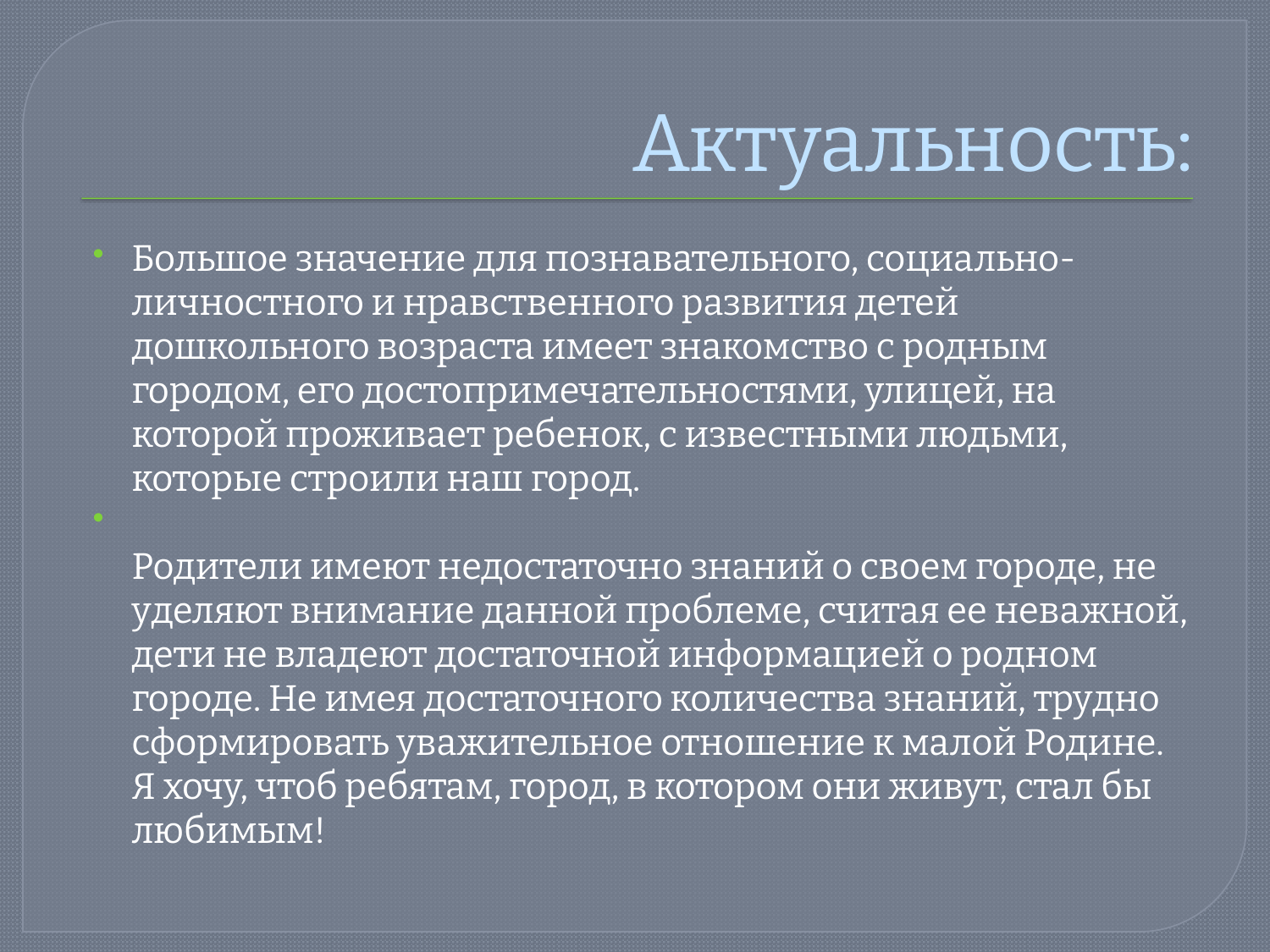

# Актуальность:
Большое значение для познавательного, социально-личностного и нравственного развития детей дошкольного возраста имеет знакомство с родным городом, его достопримечательностями, улицей, на которой проживает ребенок, с известными людьми, которые строили наш город.
Родители имеют недостаточно знаний о своем городе, не уделяют внимание данной проблеме, считая ее неважной, дети не владеют достаточной информацией о родном городе. Не имея достаточного количества знаний, трудно сформировать уважительное отношение к малой Родине.
Я хочу, чтоб ребятам, город, в котором они живут, стал бы любимым!